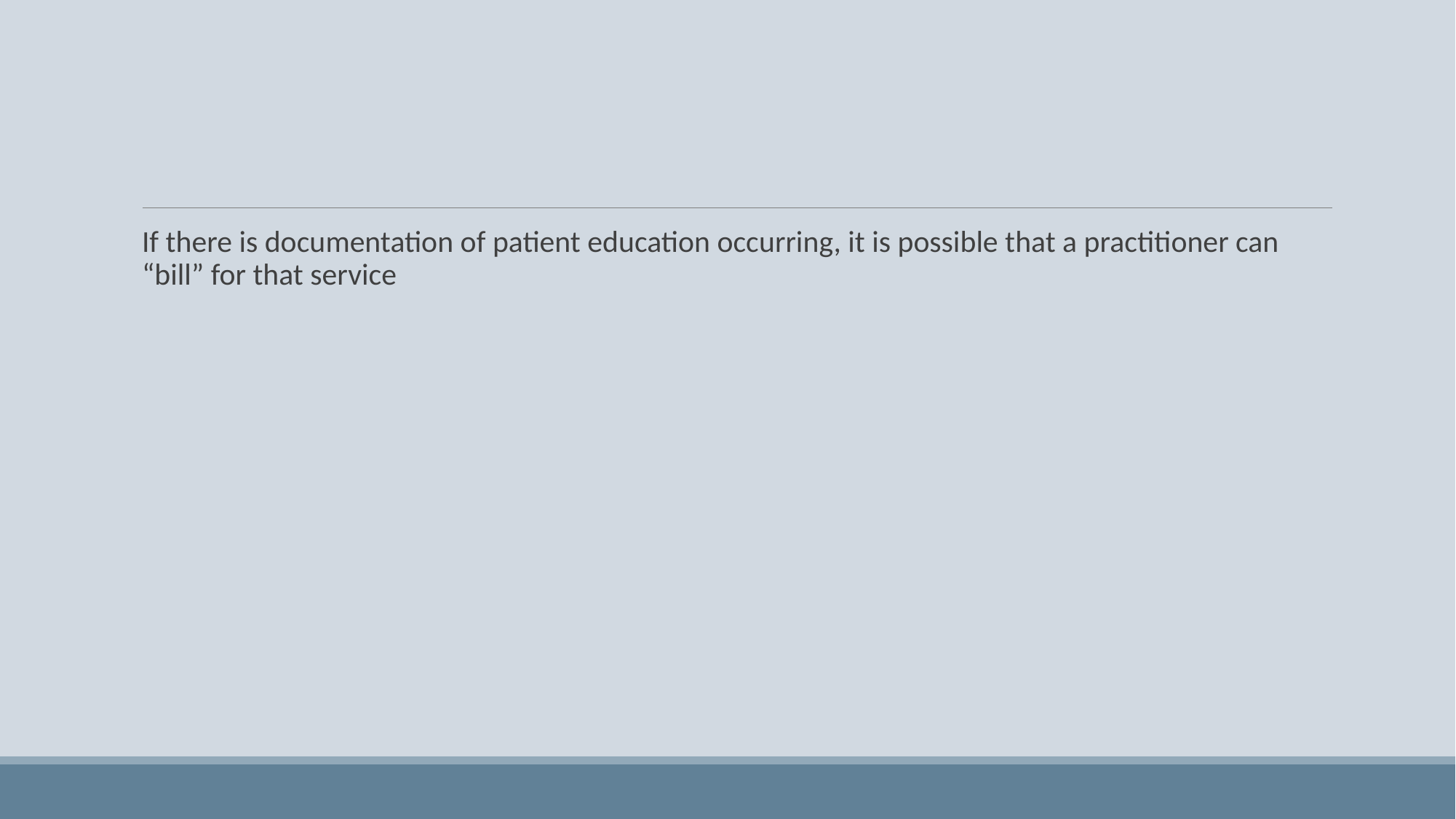

If there is documentation of patient education occurring, it is possible that a practitioner can “bill” for that service